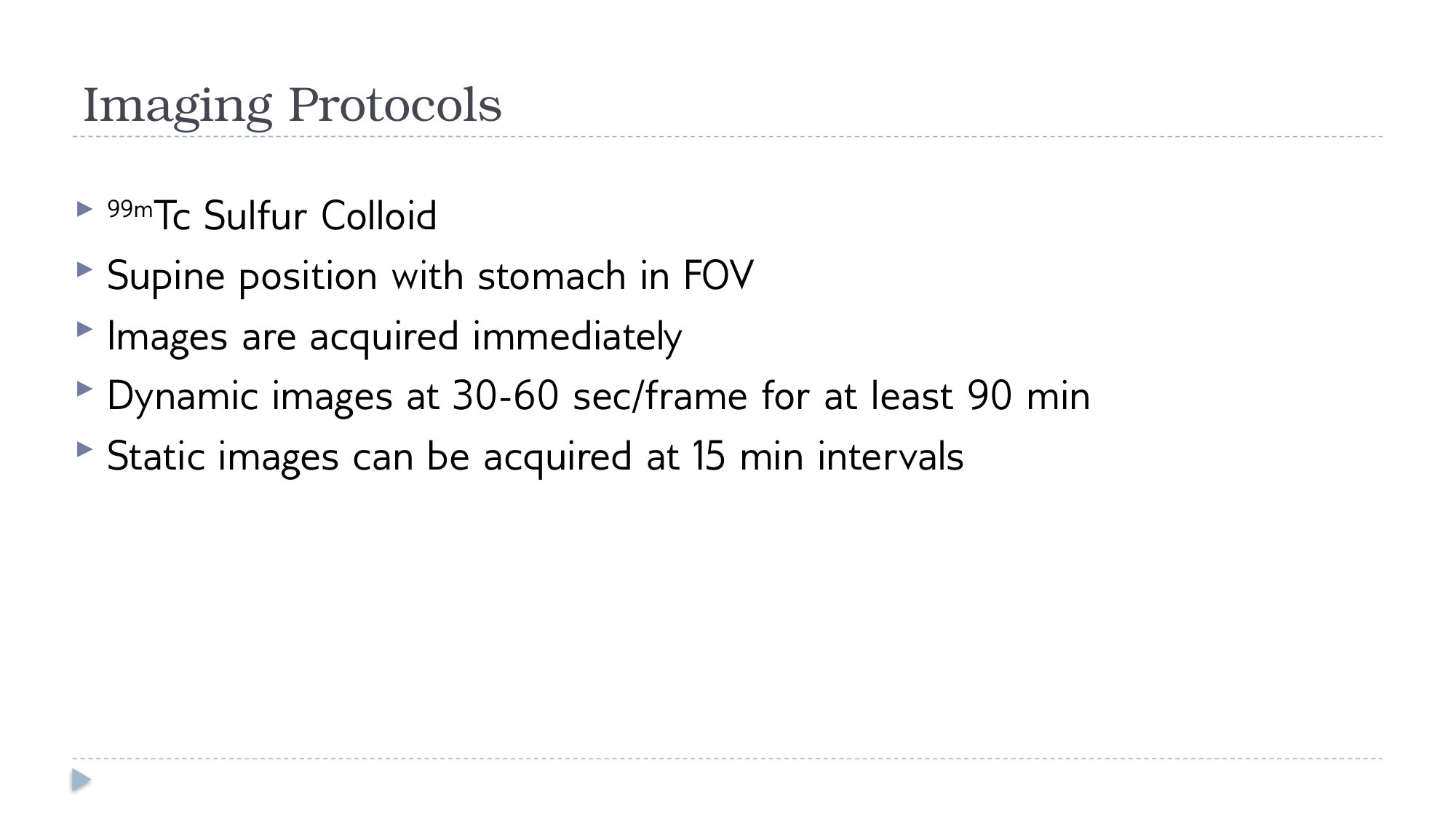

# Imaging Protocols
99mTc Sulfur Colloid
Supine position with stomach in FOV
Images are acquired immediately
Dynamic images at 30-60 sec/frame for at least 90 min
Static images can be acquired at 15 min intervals